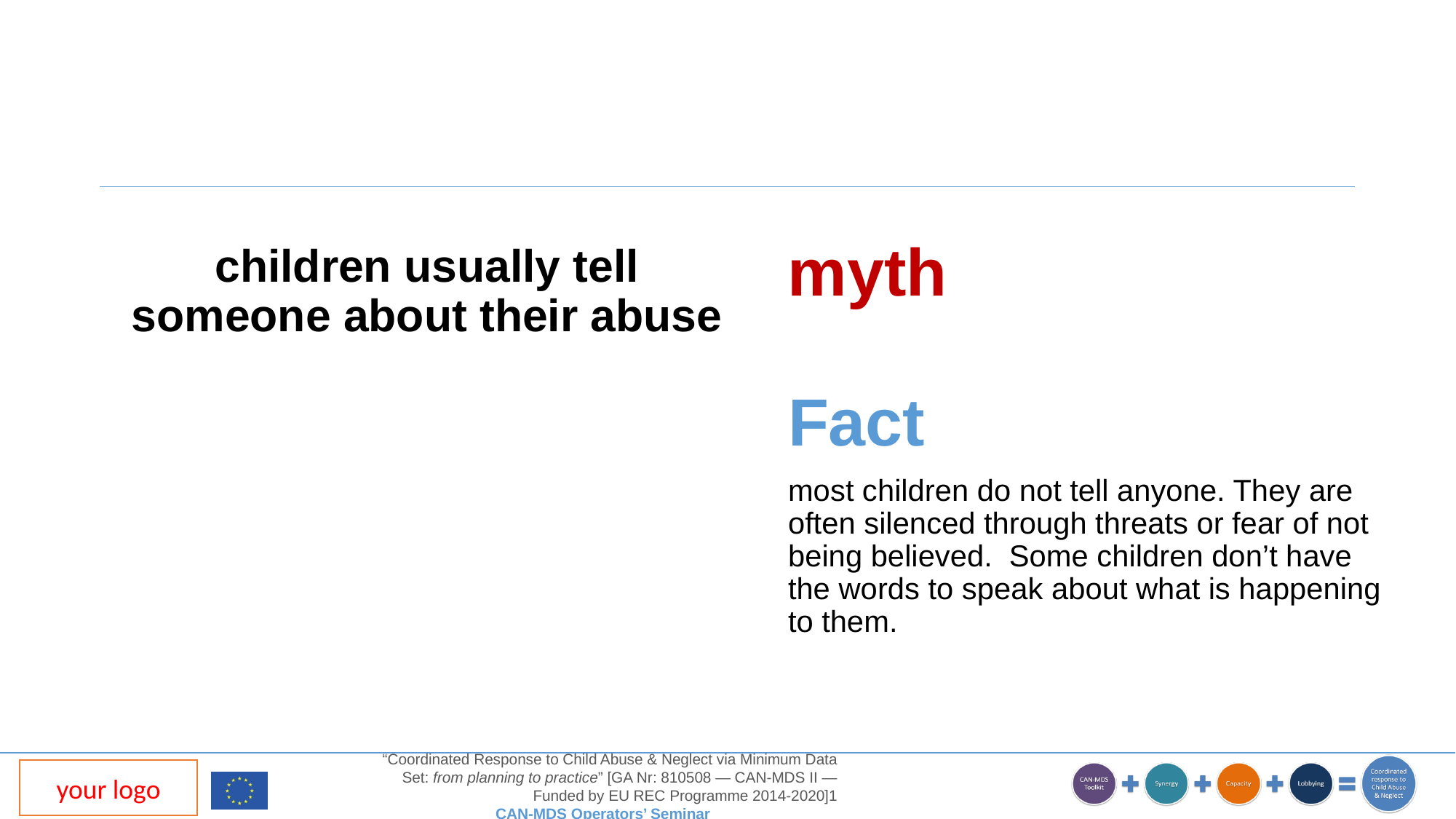

myth
children usually tell someone about their abuse
Fact
most children do not tell anyone. They are often silenced through threats or fear of not being believed.  Some children don’t have the words to speak about what is happening to them.